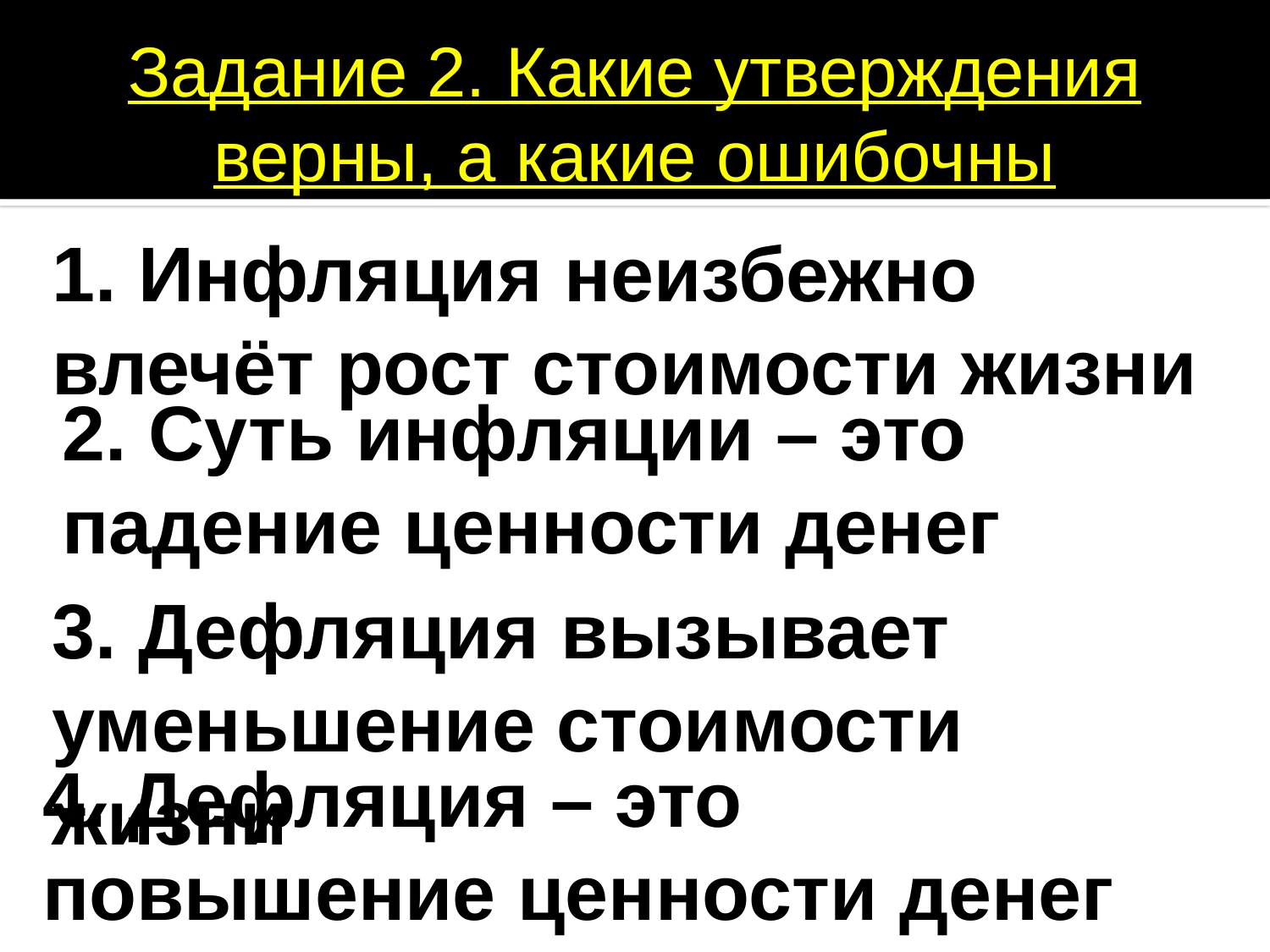

Задание 2. Какие утверждения верны, а какие ошибочны
1. Инфляция неизбежно влечёт рост стоимости жизни
2. Суть инфляции – это падение ценности денег
3. Дефляция вызывает уменьшение стоимости жизни
4. Дефляция – это повышение ценности денег